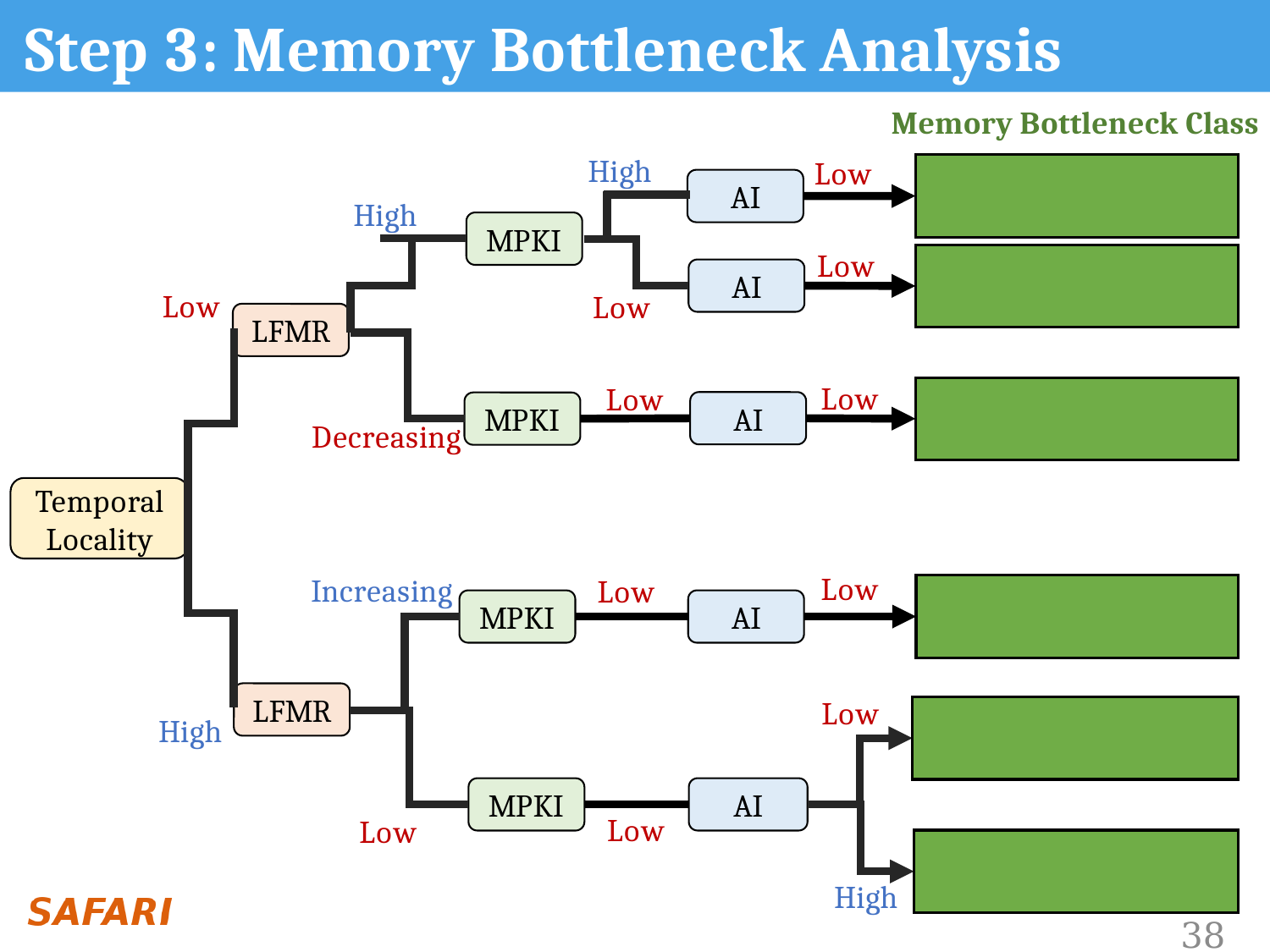

# Step 3: Memory Bottleneck Analysis
Memory Bottleneck Class

High
Low
Low
Low
Low
Low
Low
Low
Low
High
Low
Low
High
Low
High
Decreasing
Increasing
AI
MPKI
AI
LFMR
AI
MPKI
Temporal Locality
MPKI
AI
LFMR
MPKI
AI
38